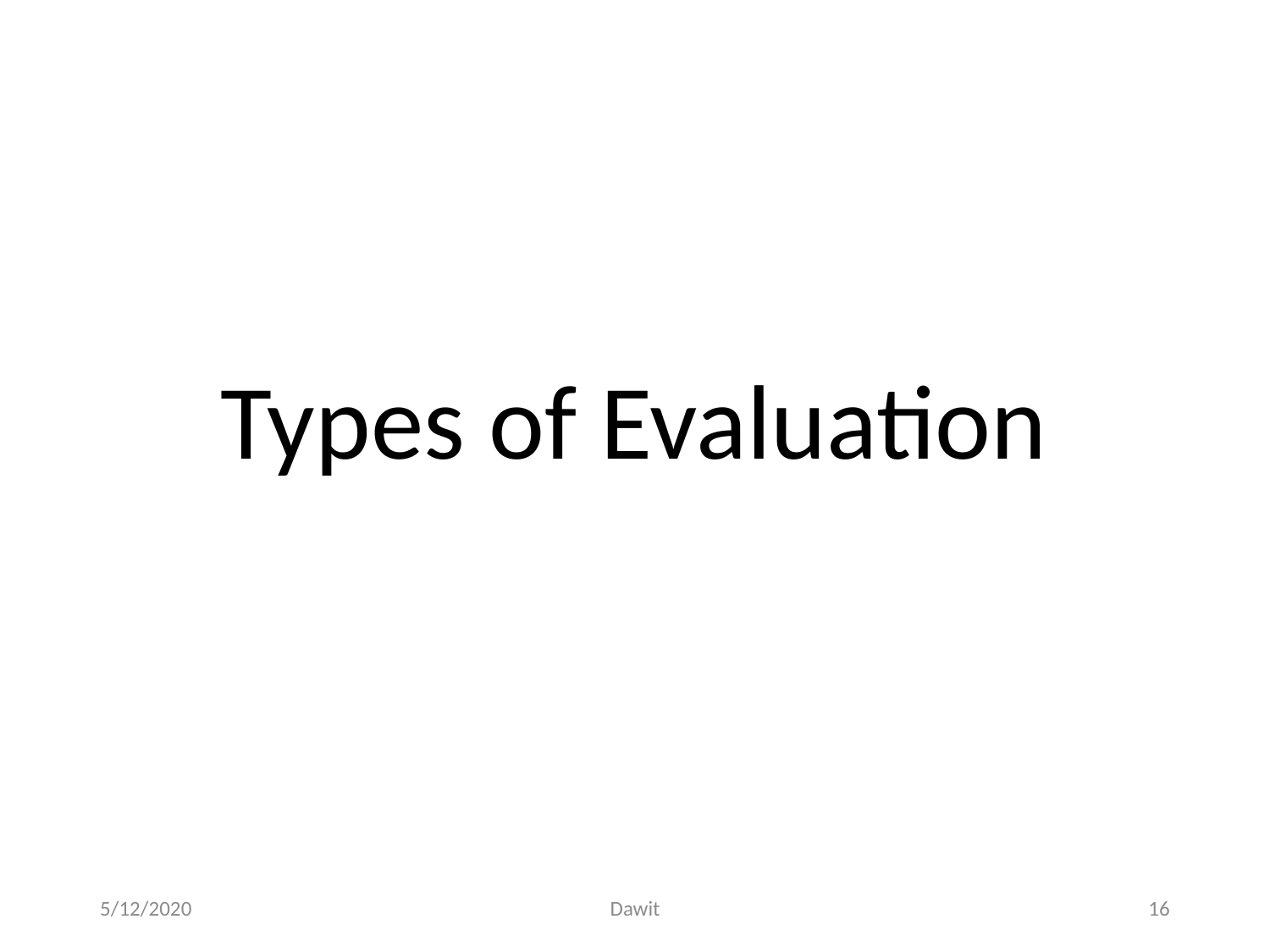

# Types of Evaluation
5/12/2020
Dawit
16